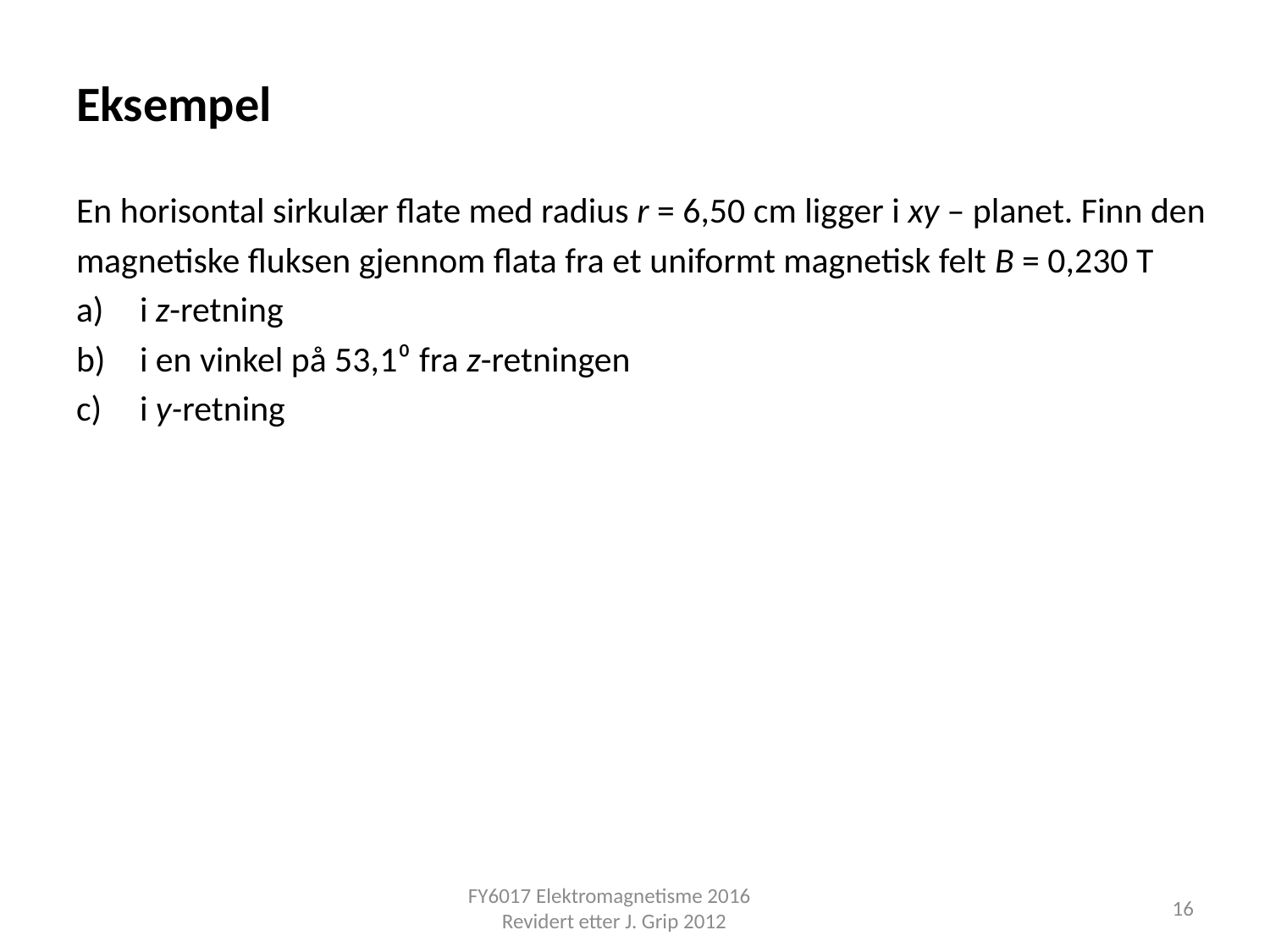

Eksempel

En horisontal sirkulær flate med radius r = 6,50 cm ligger i xy – planet. Finn den
magnetiske fluksen gjennom flata fra et uniformt magnetisk felt B = 0,230 T
i z-retning
i en vinkel på 53,1⁰ fra z-retningen
i y-retning

FY6017 Elektromagnetisme 2016   Revidert etter J. Grip 2012
16